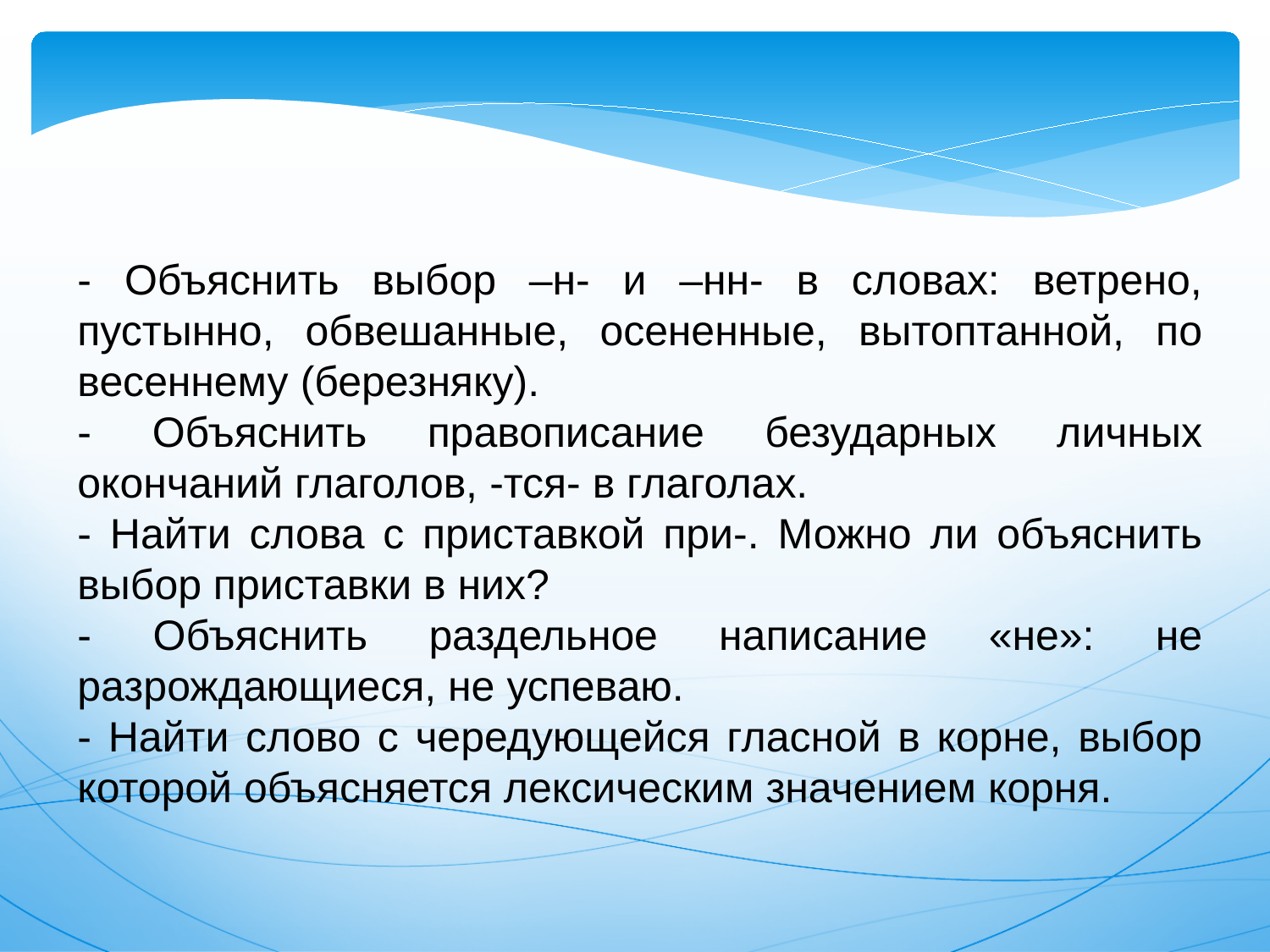

- Объяснить выбор –н- и –нн- в словах: ветрено, пустынно, обвешанные, осененные, вытоптанной, по весеннему (березняку).
- Объяснить правописание безударных личных окончаний глаголов, -тся- в глаголах.
- Найти слова с приставкой при-. Можно ли объяснить выбор приставки в них?
- Объяснить раздельное написание «не»: не разрождающиеся, не успеваю.
- Найти слово с чередующейся гласной в корне, выбор которой объясняется лексическим значением корня.